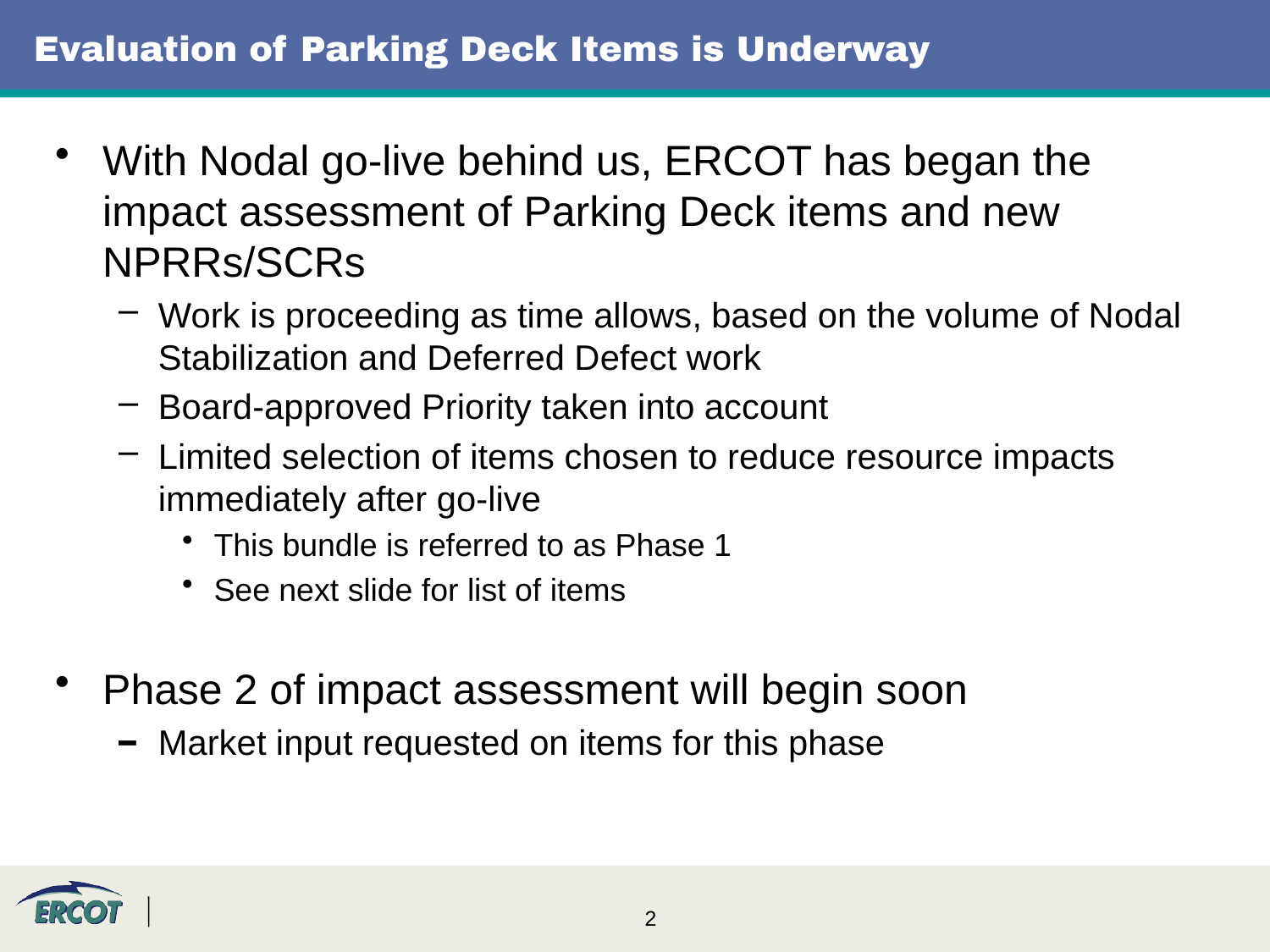

# Evaluation of Parking Deck Items is Underway
With Nodal go-live behind us, ERCOT has began the impact assessment of Parking Deck items and new NPRRs/SCRs
Work is proceeding as time allows, based on the volume of Nodal Stabilization and Deferred Defect work
Board-approved Priority taken into account
Limited selection of items chosen to reduce resource impacts immediately after go-live
This bundle is referred to as Phase 1
See next slide for list of items

Phase 2 of impact assessment will begin soon
Market input requested on items for this phase